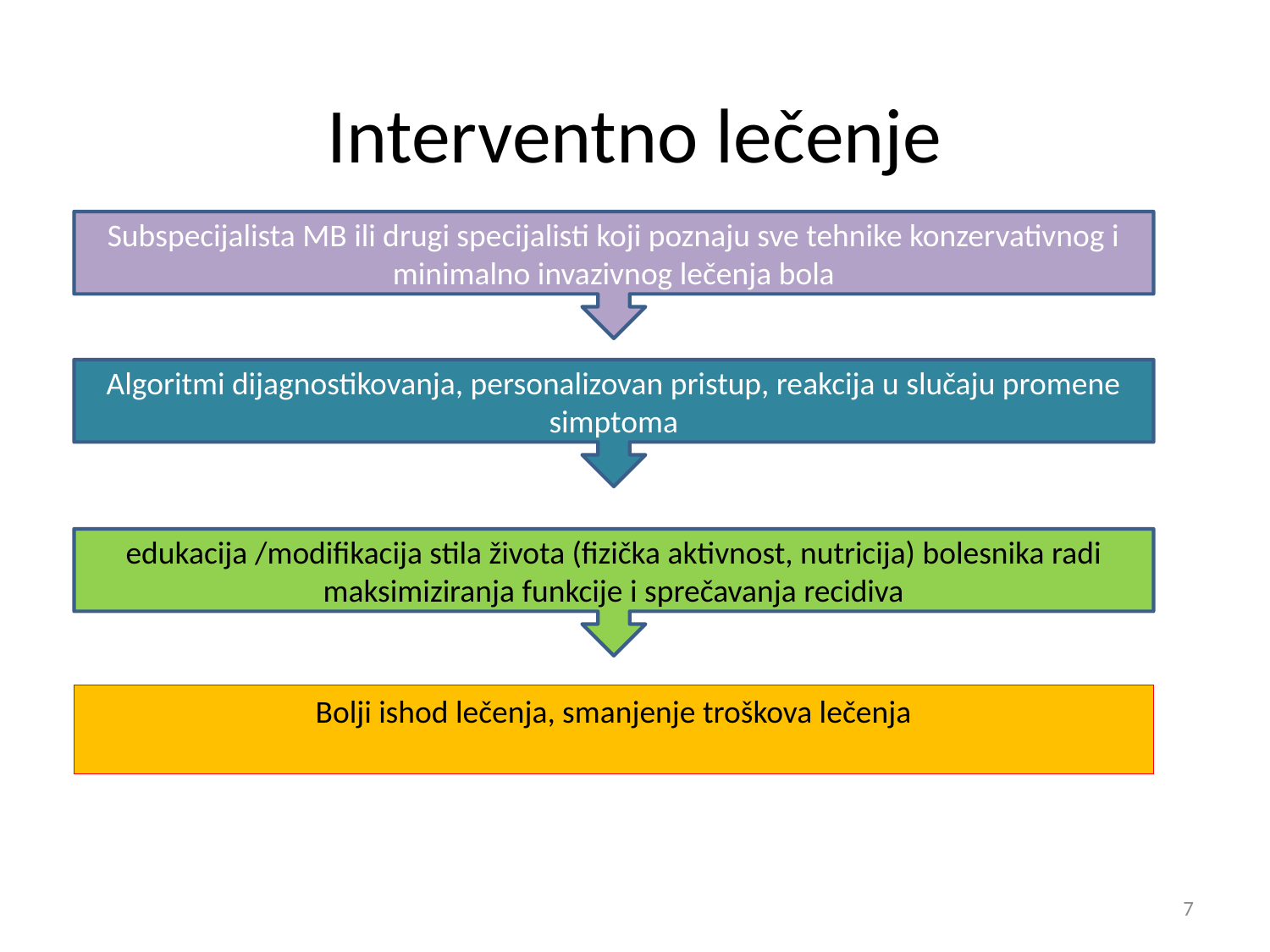

# Interventno lečenje
Subspecijalista MB ili drugi specijalisti koji poznaju sve tehnike konzervativnog i minimalno invazivnog lečenja bola
Algoritmi dijagnostikovanja, personalizovan pristup, reakcija u slučaju promene simptoma
edukacija /modifikacija stila života (fizička aktivnost, nutricija) bolesnika radi maksimiziranja funkcije i sprečavanja recidiva
Bolji ishod lečenja, smanjenje troškova lečenja

7